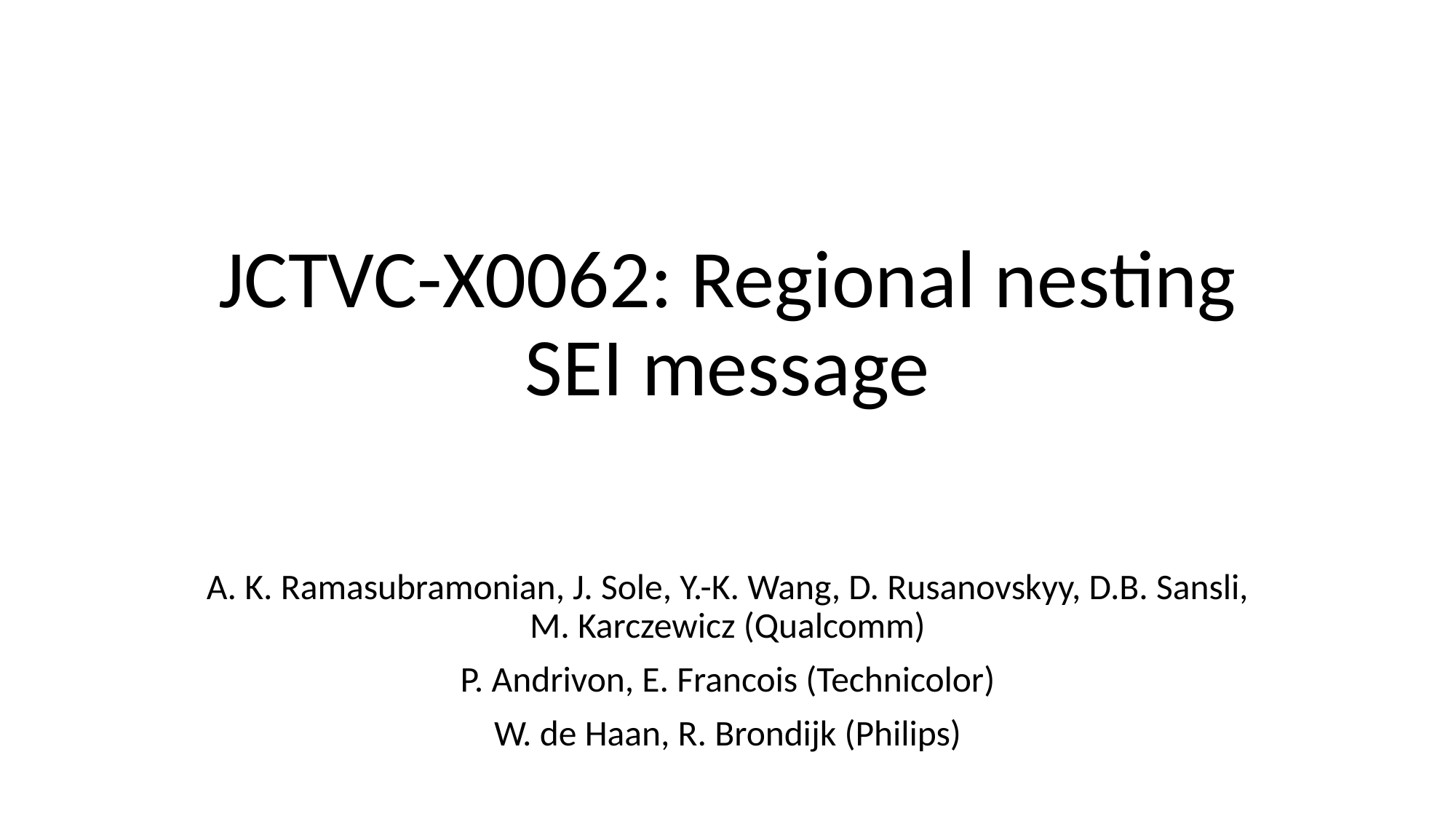

# JCTVC-X0062: Regional nesting SEI message
A. K. Ramasubramonian, J. Sole, Y.-K. Wang, D. Rusanovskyy, D.B. Sansli, M. Karczewicz (Qualcomm)
P. Andrivon, E. Francois (Technicolor)
W. de Haan, R. Brondijk (Philips)